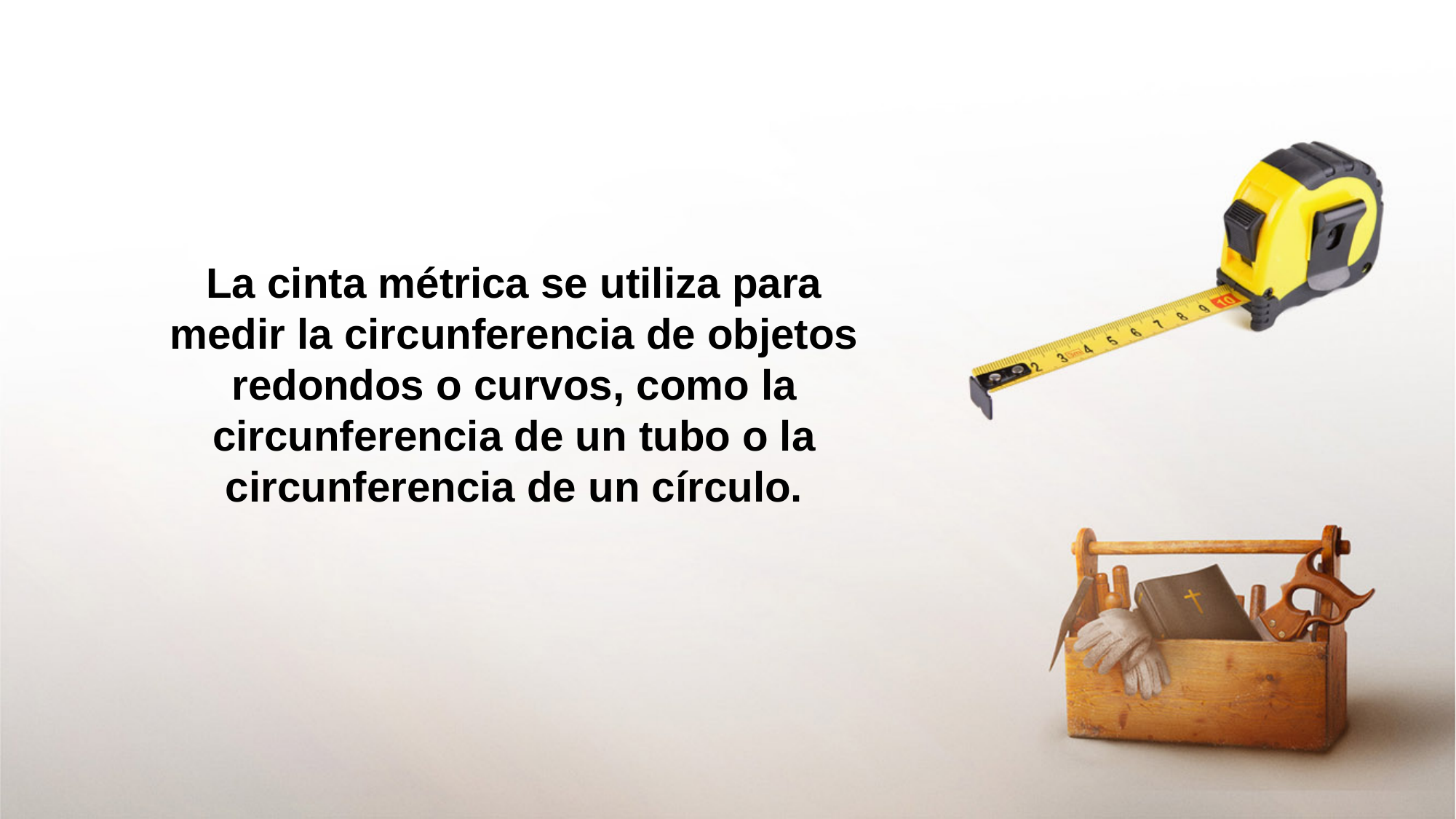

La cinta métrica se utiliza para medir la circunferencia de objetos redondos o curvos, como la circunferencia de un tubo o la circunferencia de un círculo.